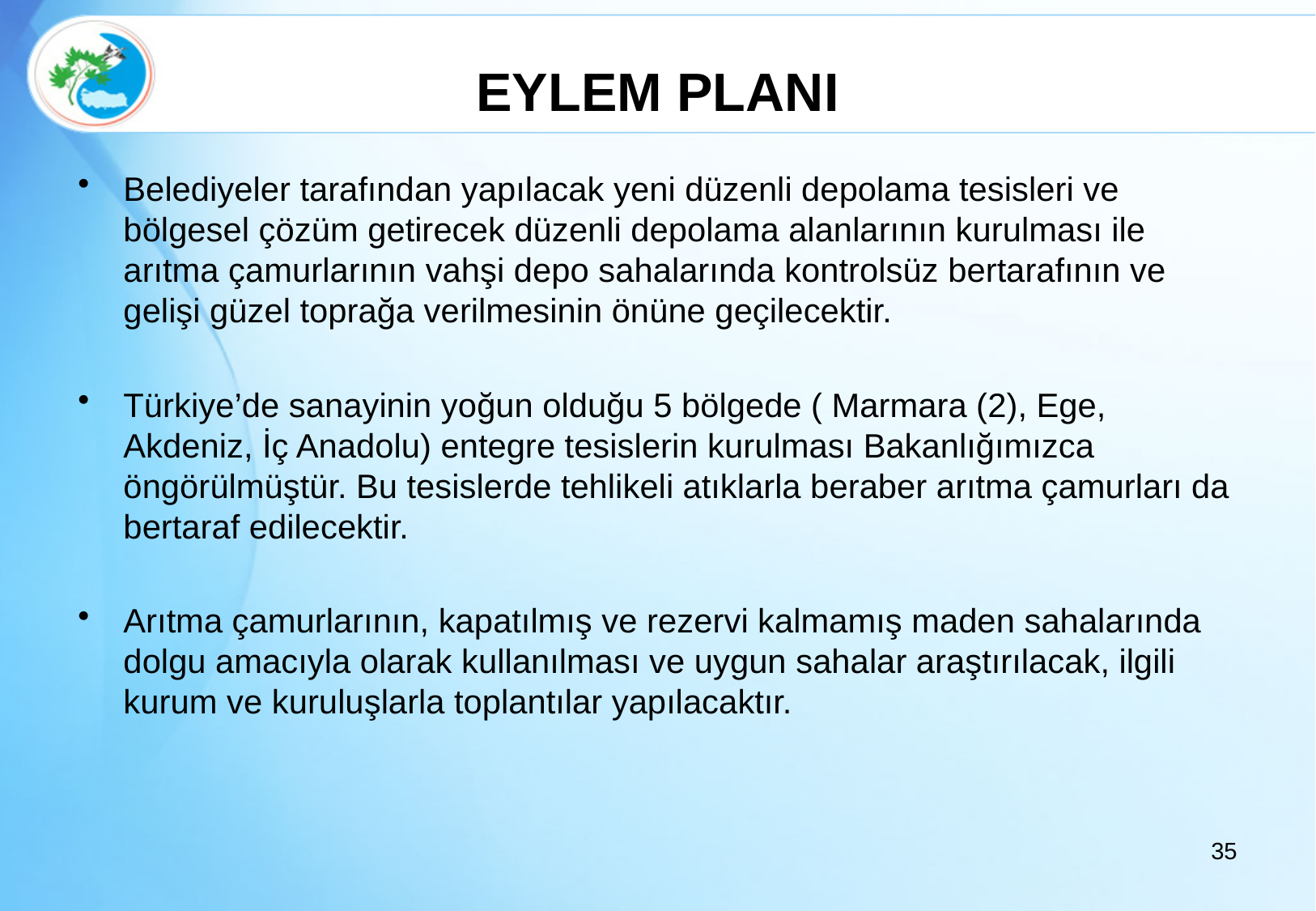

# EYLEM PLANI
Belediyeler tarafından yapılacak yeni düzenli depolama tesisleri ve bölgesel çözüm getirecek düzenli depolama alanlarının kurulması ile arıtma çamurlarının vahşi depo sahalarında kontrolsüz bertarafının ve gelişi güzel toprağa verilmesinin önüne geçilecektir.

Türkiye’de sanayinin yoğun olduğu 5 bölgede ( Marmara (2), Ege, Akdeniz, İç Anadolu) entegre tesislerin kurulması Bakanlığımızca öngörülmüştür. Bu tesislerde tehlikeli atıklarla beraber arıtma çamurları da bertaraf edilecektir.

Arıtma çamurlarının, kapatılmış ve rezervi kalmamış maden sahalarında dolgu amacıyla olarak kullanılması ve uygun sahalar araştırılacak, ilgili kurum ve kuruluşlarla toplantılar yapılacaktır.
35